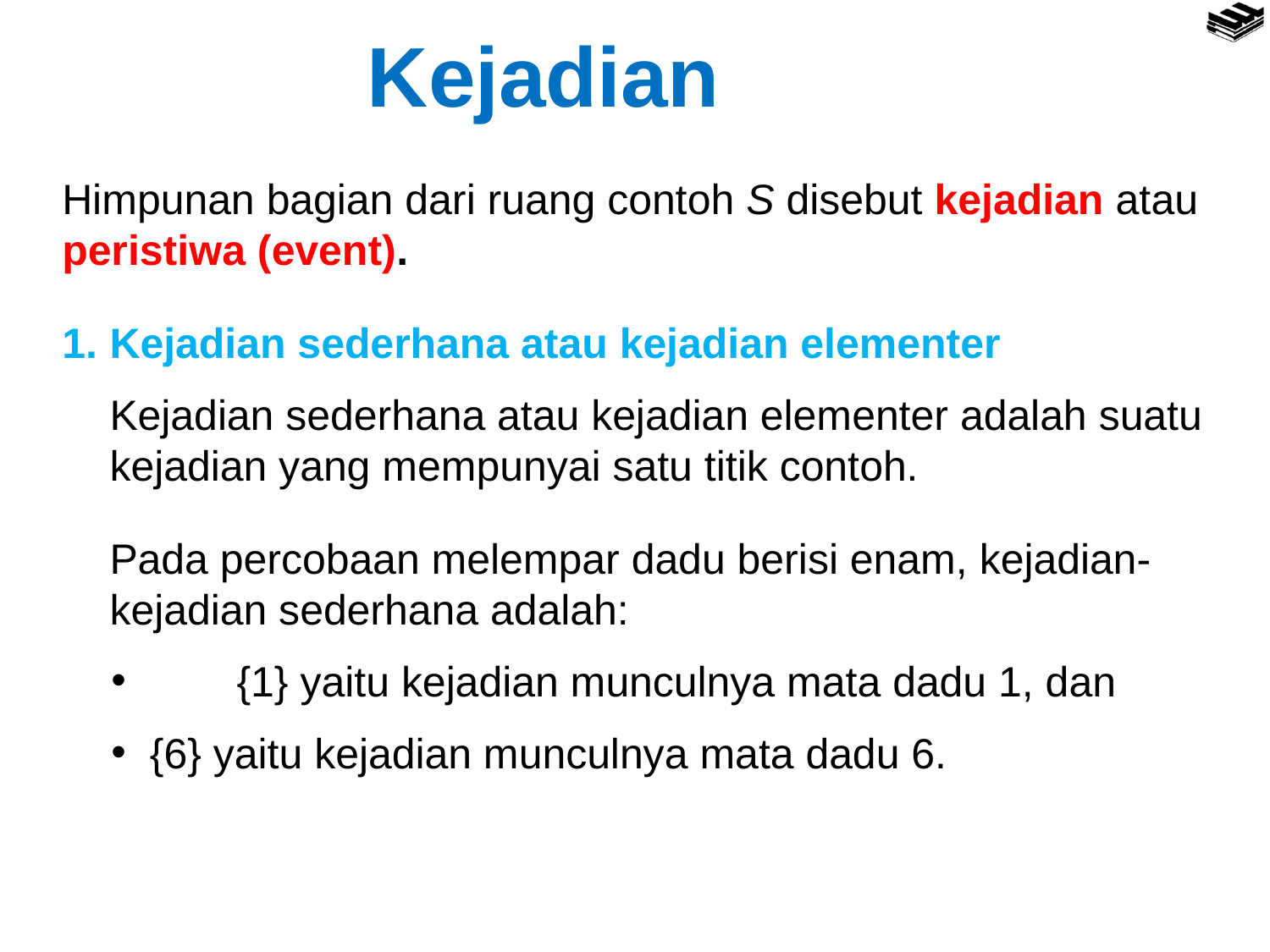

Kejadian
Himpunan bagian dari ruang contoh S disebut kejadian atau peristiwa (event).
Kejadian sederhana atau kejadian elementer
	Kejadian sederhana atau kejadian elementer adalah suatu kejadian yang mempunyai satu titik contoh.
	Pada percobaan melempar dadu berisi enam, kejadian-kejadian sederhana adalah:
	{1} yaitu kejadian munculnya mata dadu 1, dan
  {6} yaitu kejadian munculnya mata dadu 6.